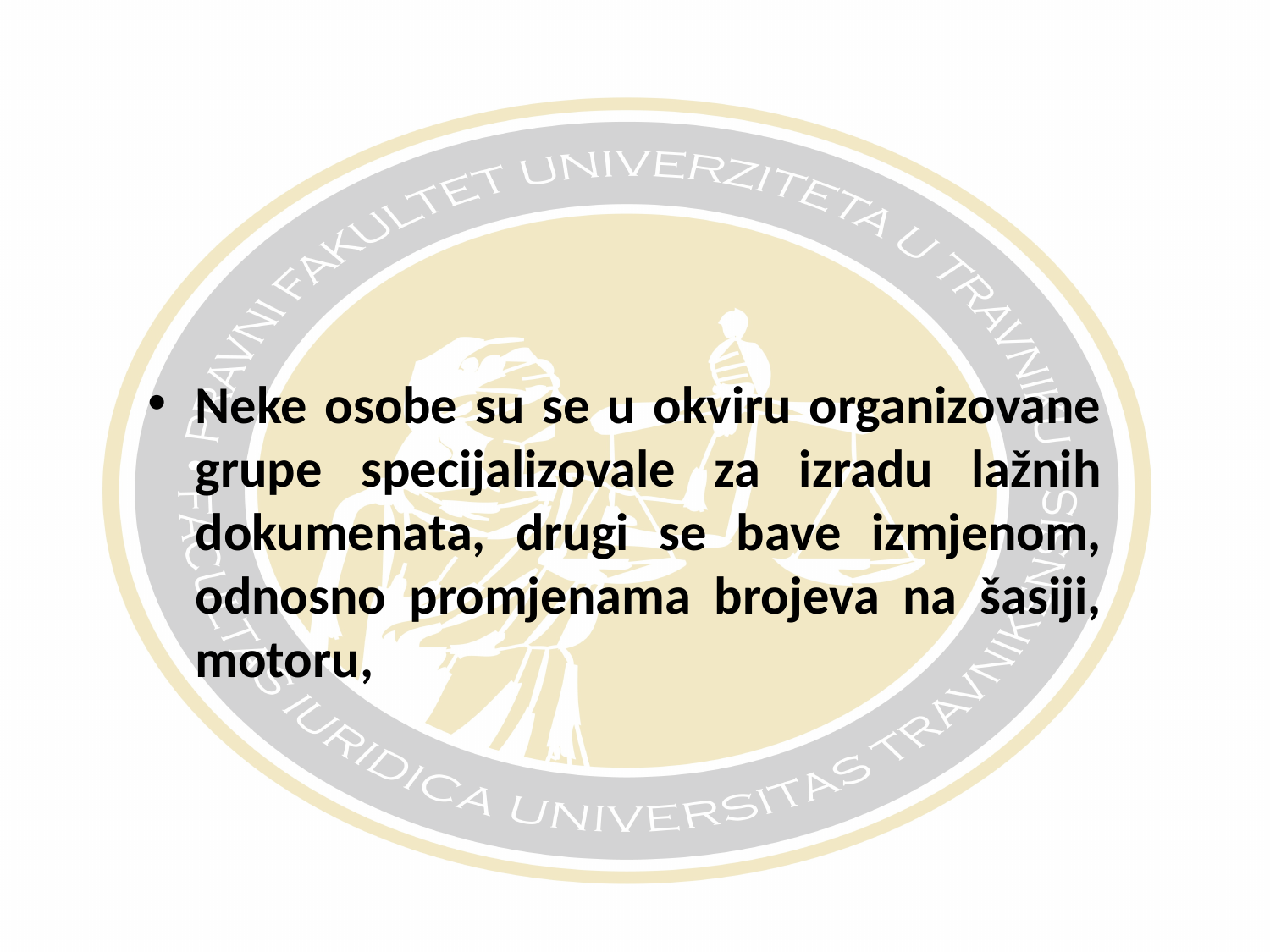

#
Neke osobe su se u okviru organizovane grupe specijalizovale za izradu lažnih dokumenata, drugi se bave izmjenom, odnosno promjenama brojeva na šasiji, motoru,